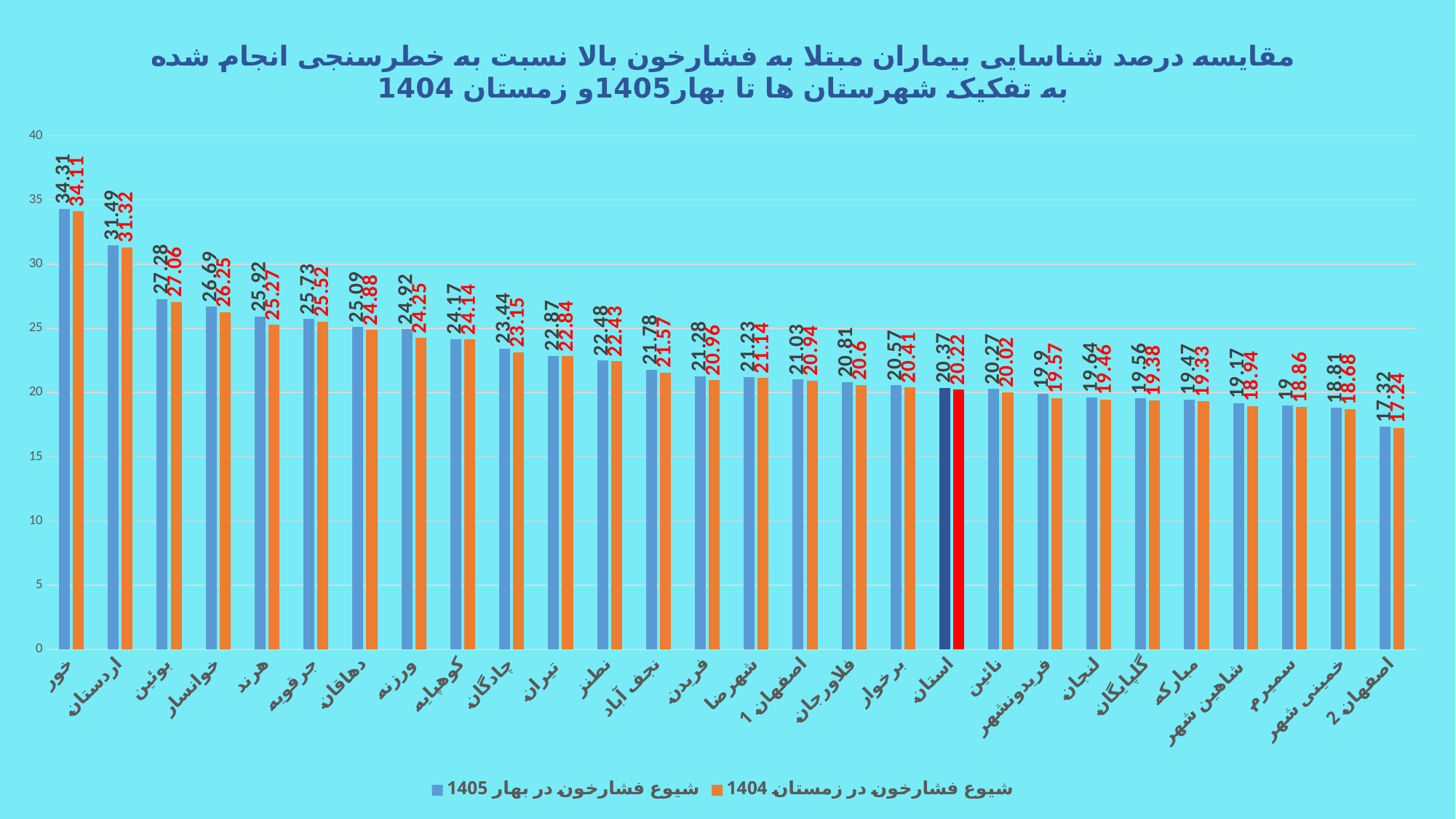

### Chart: مقایسه درصد شناسایی بیماران مبتلا به فشارخون بالا نسبت به خطرسنجی انجام شده به تفکیک شهرستان ها تا بهار1405و زمستان 1404

| Category | شیوع فشارخون در بهار 1405 | شیوع فشارخون در زمستان 1404 |
|---|---|---|
| خور | 34.31 | 34.11 |
| اردستان | 31.49 | 31.32 |
| بوئین | 27.28 | 27.06 |
| خوانسار | 26.69 | 26.25 |
| هرند | 25.92 | 25.27 |
| جرقویه | 25.73 | 25.52 |
| دهاقان | 25.09 | 24.88 |
| ورزنه | 24.92 | 24.25 |
| کوهپایه | 24.17 | 24.14 |
| چادگان | 23.44 | 23.15 |
| تیران  | 22.87 | 22.84 |
| نطنز | 22.48 | 22.43 |
| نجف آباد | 21.78 | 21.57 |
| فریدن | 21.28 | 20.96 |
| شهرضا | 21.23 | 21.14 |
| اصفهان 1 | 21.03 | 20.94 |
| فلاورجان | 20.81 | 20.6 |
| برخوار | 20.57 | 20.41 |
| استان | 20.37 | 20.22 |
| نائین | 20.27 | 20.02 |
| فریدونشهر | 19.9 | 19.57 |
| لنجان | 19.64 | 19.46 |
| گلپایگان | 19.56 | 19.38 |
| مبارکه | 19.47 | 19.33 |
| شاهین شهر  | 19.17 | 18.94 |
| سمیرم | 19.0 | 18.86 |
| خمینی شهر | 18.81 | 18.68 |
| اصفهان 2 | 17.32 | 17.24 |